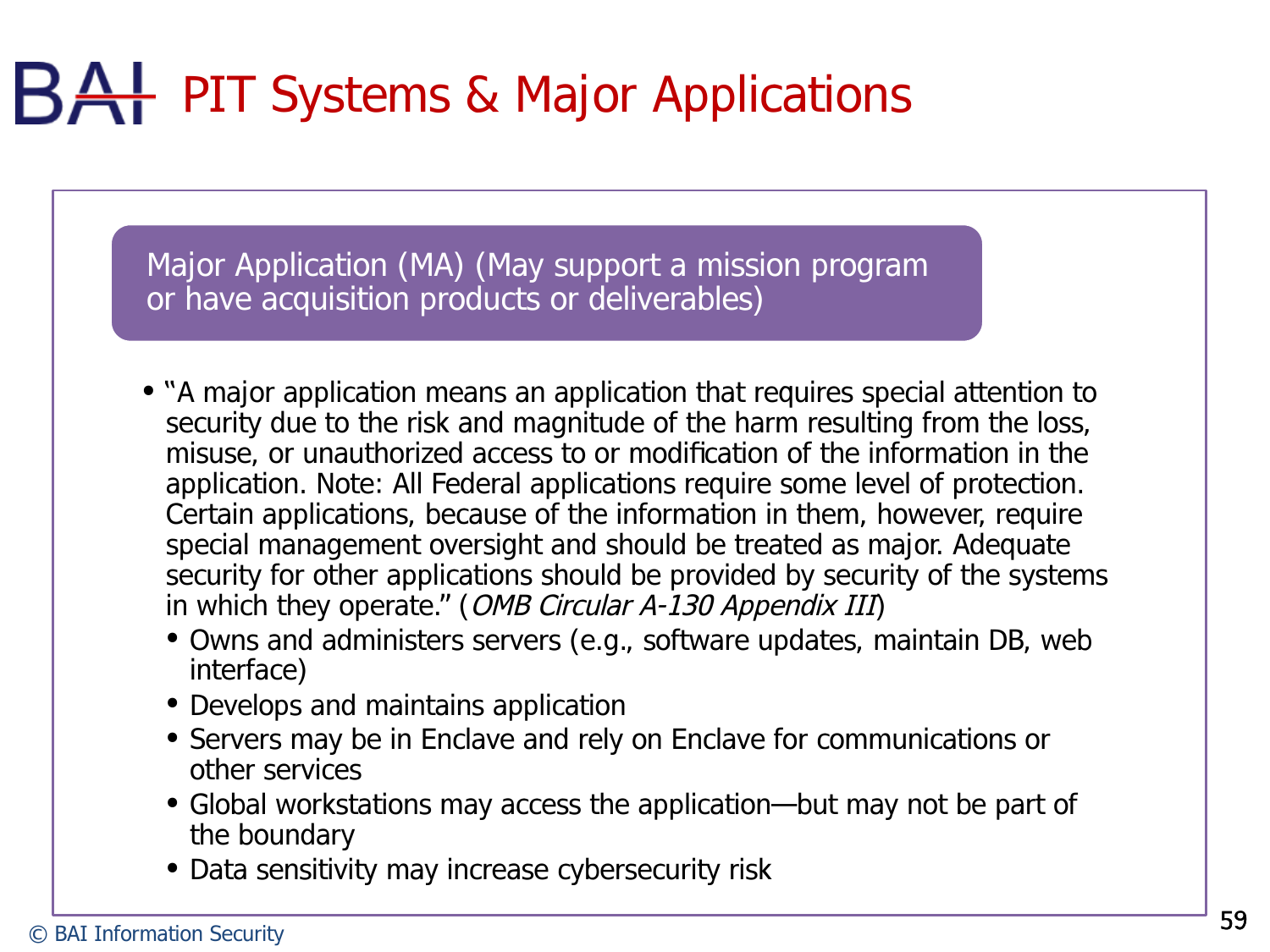

# PIT Systems & Major Applications

“A major application means an application that requires special attention to security due to the risk and magnitude of the harm resulting from the loss, misuse, or unauthorized access to or modification of the information in the application. Note: All Federal applications require some level of protection. Certain applications, because of the information in them, however, require special management oversight and should be treated as major. Adequate security for other applications should be provided by security of the systems in which they operate.” (OMB Circular A-130 Appendix III)
Owns and administers servers (e.g., software updates, maintain DB, web interface)
Develops and maintains application
Servers may be in Enclave and rely on Enclave for communications or other services
Global workstations may access the application—but may not be part of the boundary
Data sensitivity may increase cybersecurity risk

Major Application (MA) (May support a mission program or have acquisition products or deliverables)